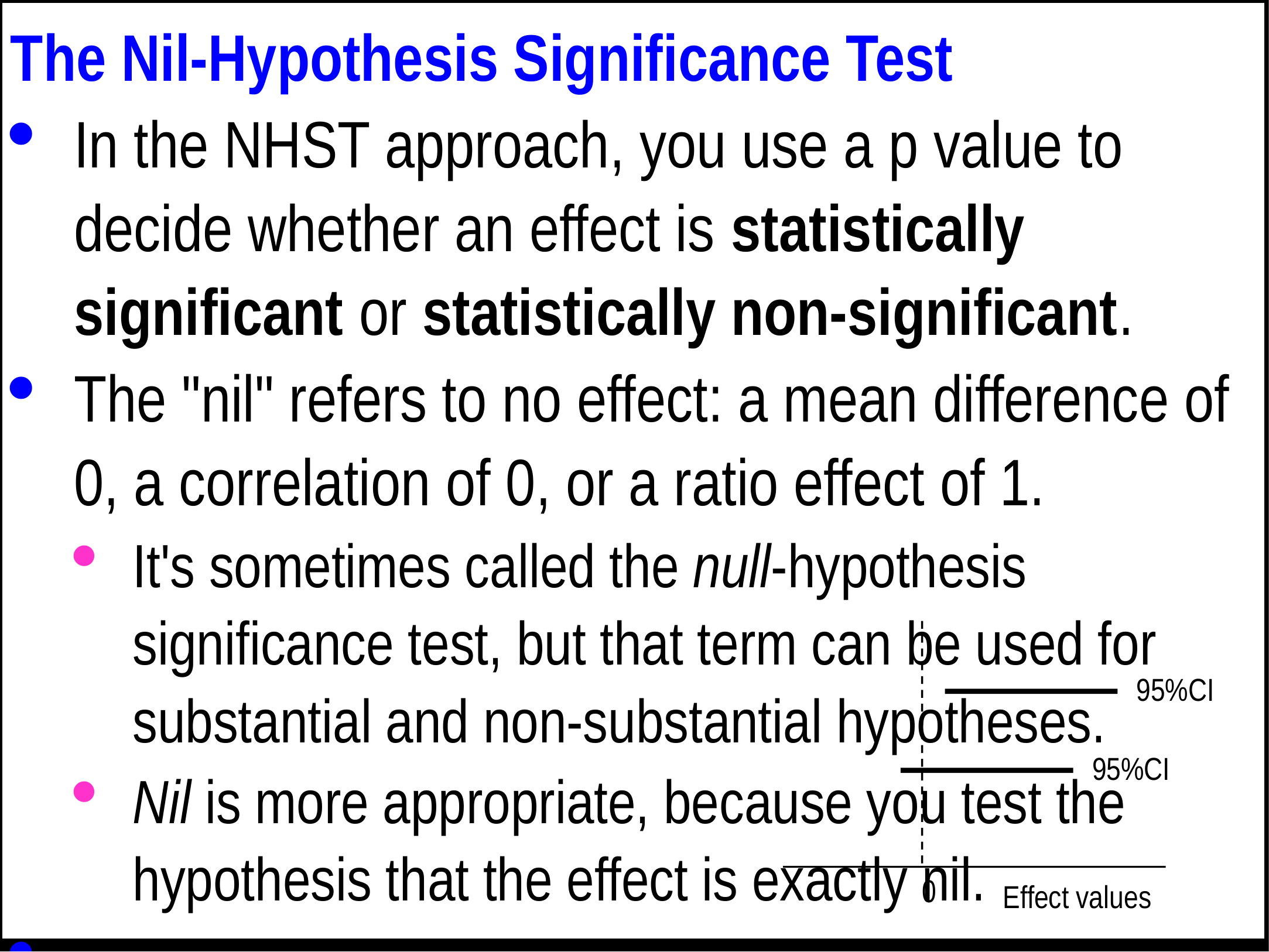

The Nil-Hypothesis Significance Test
In the NHST approach, you use a p value to decide whether an effect is statistically significant or statistically non-significant.
The "nil" refers to no effect: a mean difference of 0, a correlation of 0, or a ratio effect of 1.
It's sometimes called the null-hypothesis significance test, but that term can be used for substantial and non-substantial hypotheses.
Nil is more appropriate, because you test the hypothesis that the effect is exactly nil.
It's easiest to understand significance and non-significance by thinking about the compatibility interpretation of a confidence interval.
If the CI does not contain the nil, the nil is not compatible with the sample data and model.
In other words, you reject the nil hypothesis, and you say the effect is significant.
If the CI does contain the nil, the nil is compatible with the sample data and model.
In other words, you fail to reject the nil hypothesis, and you say the effect is non-significant.
The CI for NHST is usually a 95%CI.
This effect would be statistically significant at the 5% level:
And this effect would be statistically non-significant
(or not statistically significant) at the 5% level:
Some naive researchers refer to an effect like this,
which is nearly significant (e.g., p = 0.07), as a "trend"!

0
Effect values
95%CI

95%CI